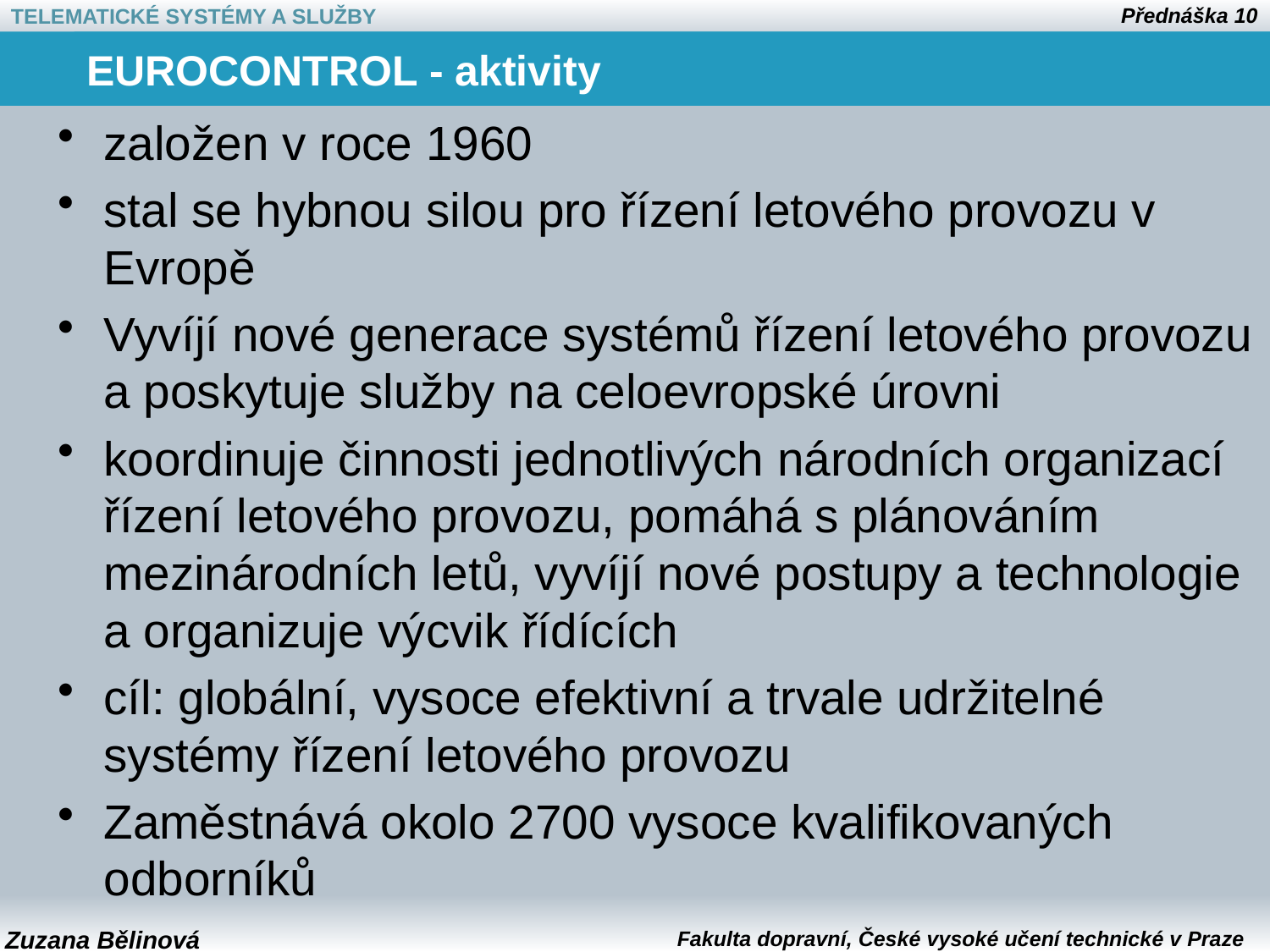

# EUROCONTROL - aktivity
založen v roce 1960
stal se hybnou silou pro řízení letového provozu v Evropě
Vyvíjí nové generace systémů řízení letového provozu a poskytuje služby na celoevropské úrovni
koordinuje činnosti jednotlivých národních organizací řízení letového provozu, pomáhá s plánováním mezinárodních letů, vyvíjí nové postupy a technologie a organizuje výcvik řídících
cíl: globální, vysoce efektivní a trvale udržitelné systémy řízení letového provozu
Zaměstnává okolo 2700 vysoce kvalifikovaných odborníků